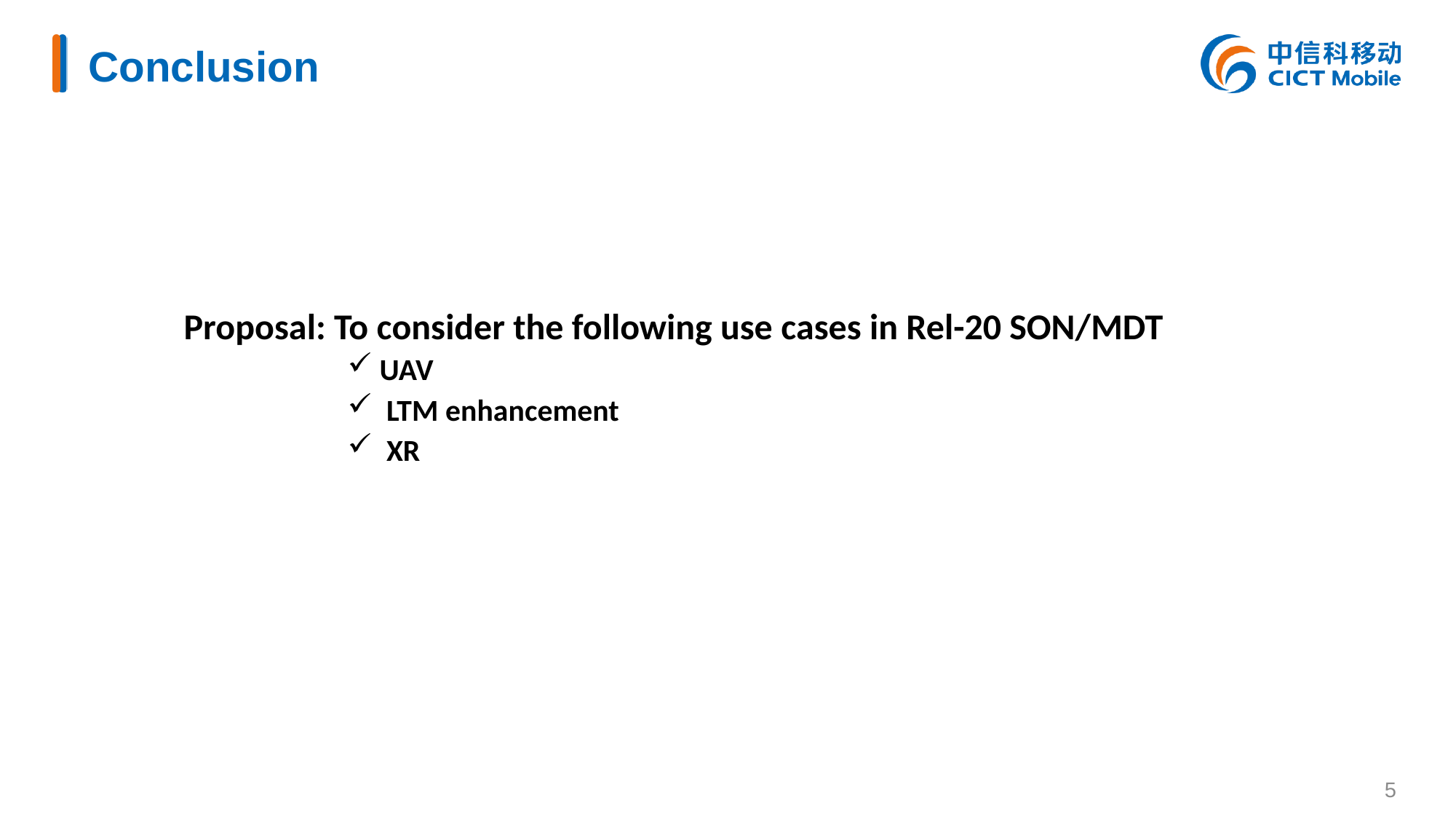

# Conclusion

Proposal: To consider the following use cases in Rel-20 SON/MDT
 UAV
  LTM enhancement
  XR
5